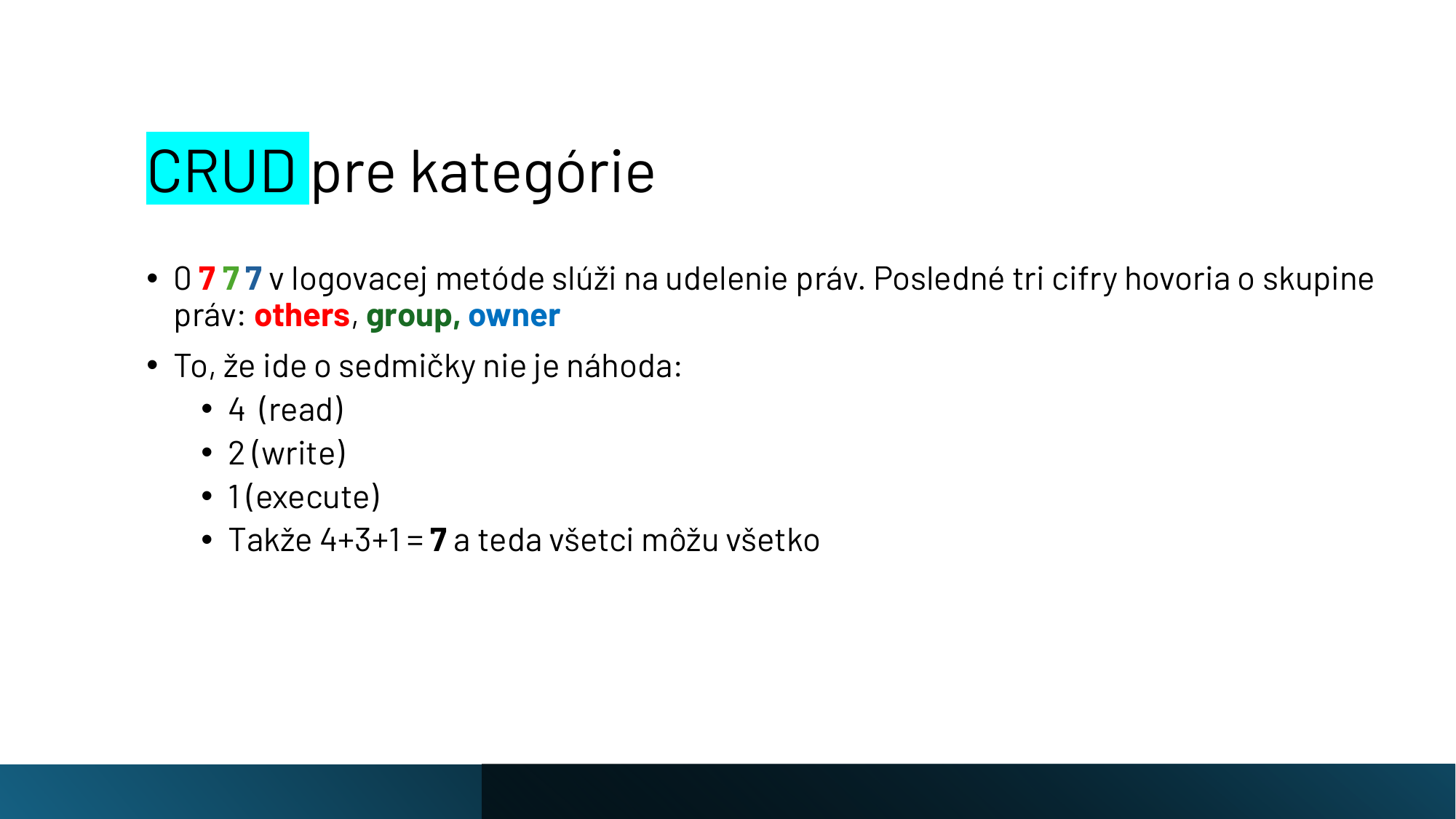

# CRUD pre kategórie
0 7 7 7 v logovacej metóde slúži na udelenie práv. Posledné tri cifry hovoria o skupine práv: others, group, owner
To, že ide o sedmičky nie je náhoda:
4  (read)
2 (write)
1 (execute)
Takže 4+3+1 = 7 a teda všetci môžu všetko